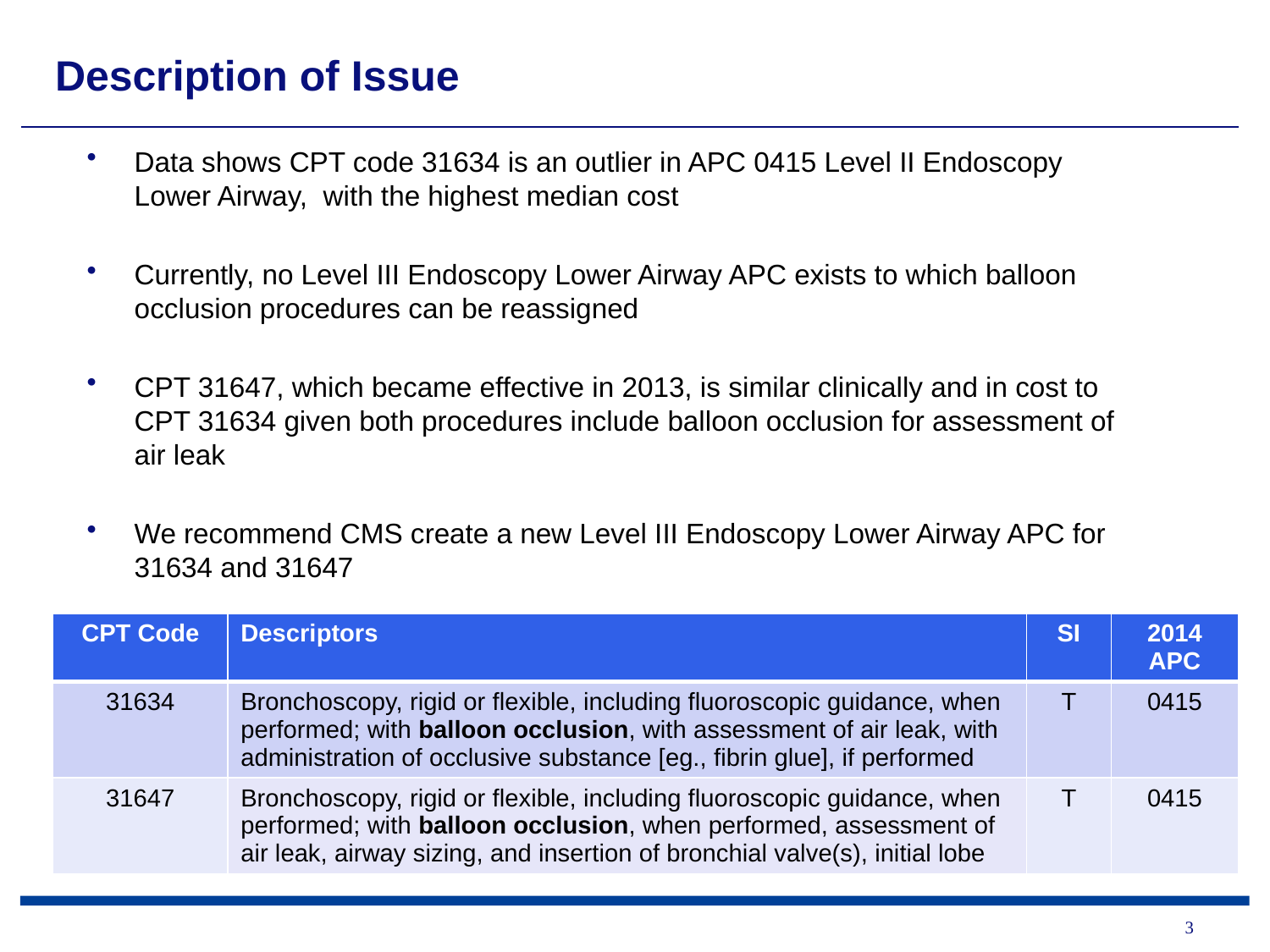

# Description of Issue
Data shows CPT code 31634 is an outlier in APC 0415 Level II Endoscopy Lower Airway,  with the highest median cost

Currently, no Level III Endoscopy Lower Airway APC exists to which balloon occlusion procedures can be reassigned

CPT 31647, which became effective in 2013, is similar clinically and in cost to CPT 31634 given both procedures include balloon occlusion for assessment of air leak

We recommend CMS create a new Level III Endoscopy Lower Airway APC for 31634 and 31647
| CPT Code | Descriptors | SI | 2014 APC |
| --- | --- | --- | --- |
| 31634 | Bronchoscopy, rigid or flexible, including fluoroscopic guidance, when performed; with balloon occlusion, with assessment of air leak, with administration of occlusive substance [eg., fibrin glue], if performed | T | 0415 |
| 31647 | Bronchoscopy, rigid or flexible, including fluoroscopic guidance, when performed; with balloon occlusion, when performed, assessment of air leak, airway sizing, and insertion of bronchial valve(s), initial lobe | T | 0415 |
3